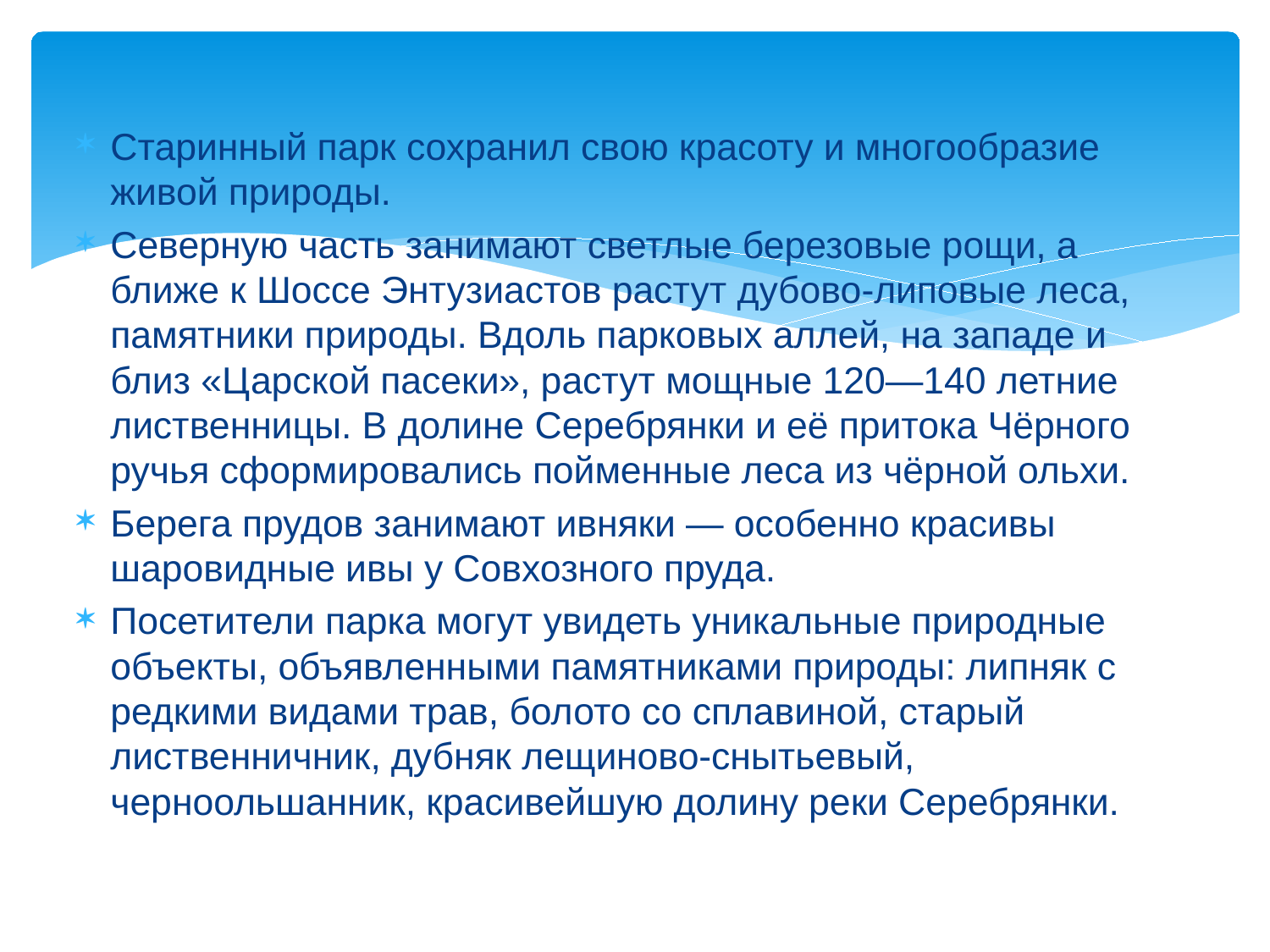

Старинный парк сохранил свою красоту и многообразие живой природы.
Северную часть занимают светлые березовые рощи, а ближе к Шоссе Энтузиастов растут дубово-липовые леса, памятники природы. Вдоль парковых аллей, на западе и близ «Царской пасеки», растут мощные 120—140 летние лиственницы. В долине Серебрянки и её притока Чёрного ручья сформировались пойменные леса из чёрной ольхи.
Берега прудов занимают ивняки — особенно красивы шаровидные ивы у Совхозного пруда.
Посетители парка могут увидеть уникальные природные объекты, объявленными памятниками природы: липняк с редкими видами трав, болото со сплавиной, старый лиственничник, дубняк лещиново-снытьевый, черноольшанник, красивейшую долину реки Серебрянки.